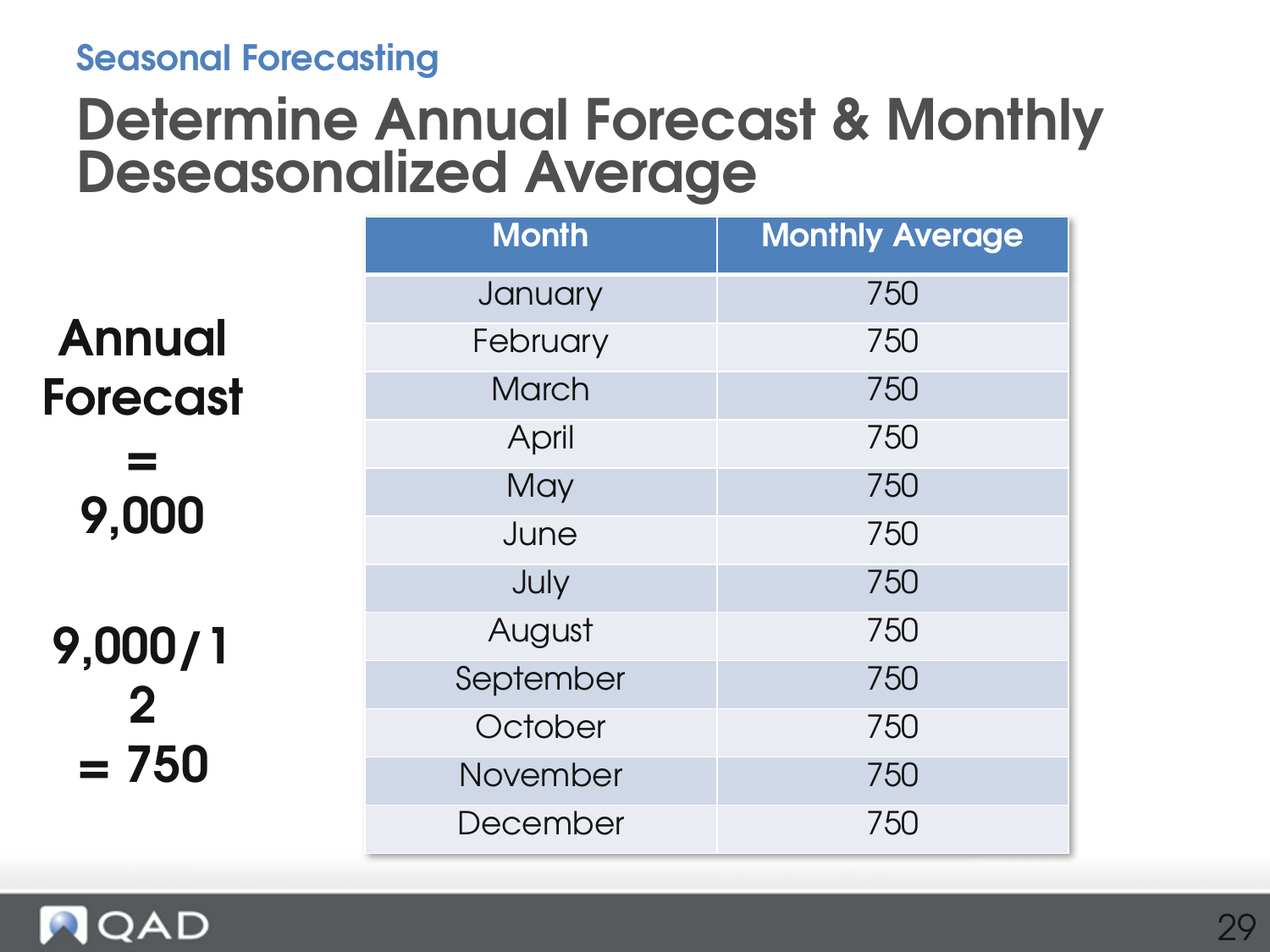

Seasonal Forecasting
# Determine Annual Forecast & Monthly Deseasonalized Average
| Month | Monthly Average |
| --- | --- |
| January | 750 |
| February | 750 |
| March | 750 |
| April | 750 |
| May | 750 |
| June | 750 |
| July | 750 |
| August | 750 |
| September | 750 |
| October | 750 |
| November | 750 |
| December | 750 |
Annual
Forecast
=
9,000
9,000/12
= 750
29